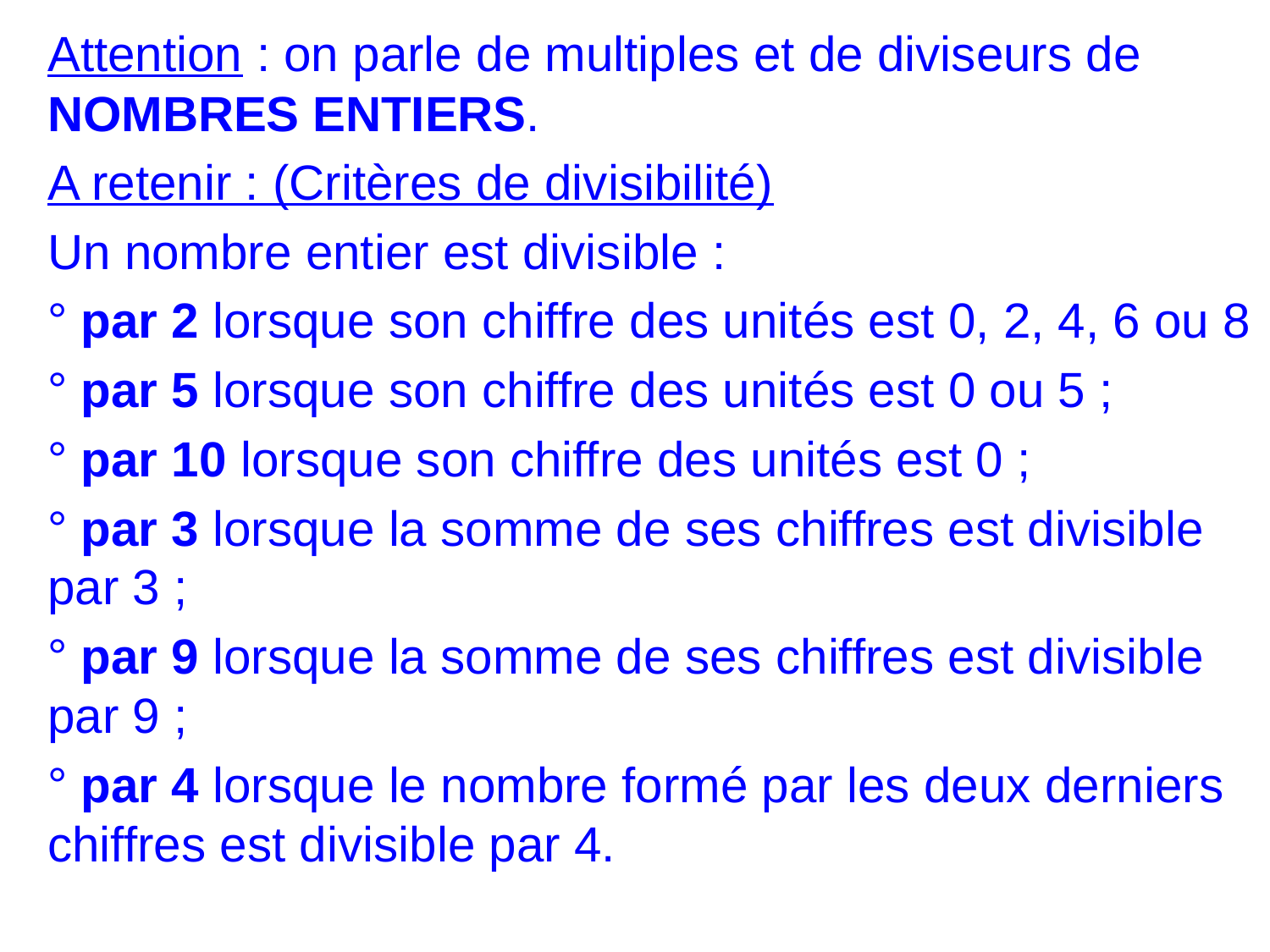

Attention : on parle de multiples et de diviseurs de NOMBRES ENTIERS.
A retenir : (Critères de divisibilité)
Un nombre entier est divisible :
° par 2 lorsque son chiffre des unités est 0, 2, 4, 6 ou 8
° par 5 lorsque son chiffre des unités est 0 ou 5 ;
° par 10 lorsque son chiffre des unités est 0 ;
° par 3 lorsque la somme de ses chiffres est divisible par 3 ;
° par 9 lorsque la somme de ses chiffres est divisible par 9 ;
° par 4 lorsque le nombre formé par les deux derniers chiffres est divisible par 4.